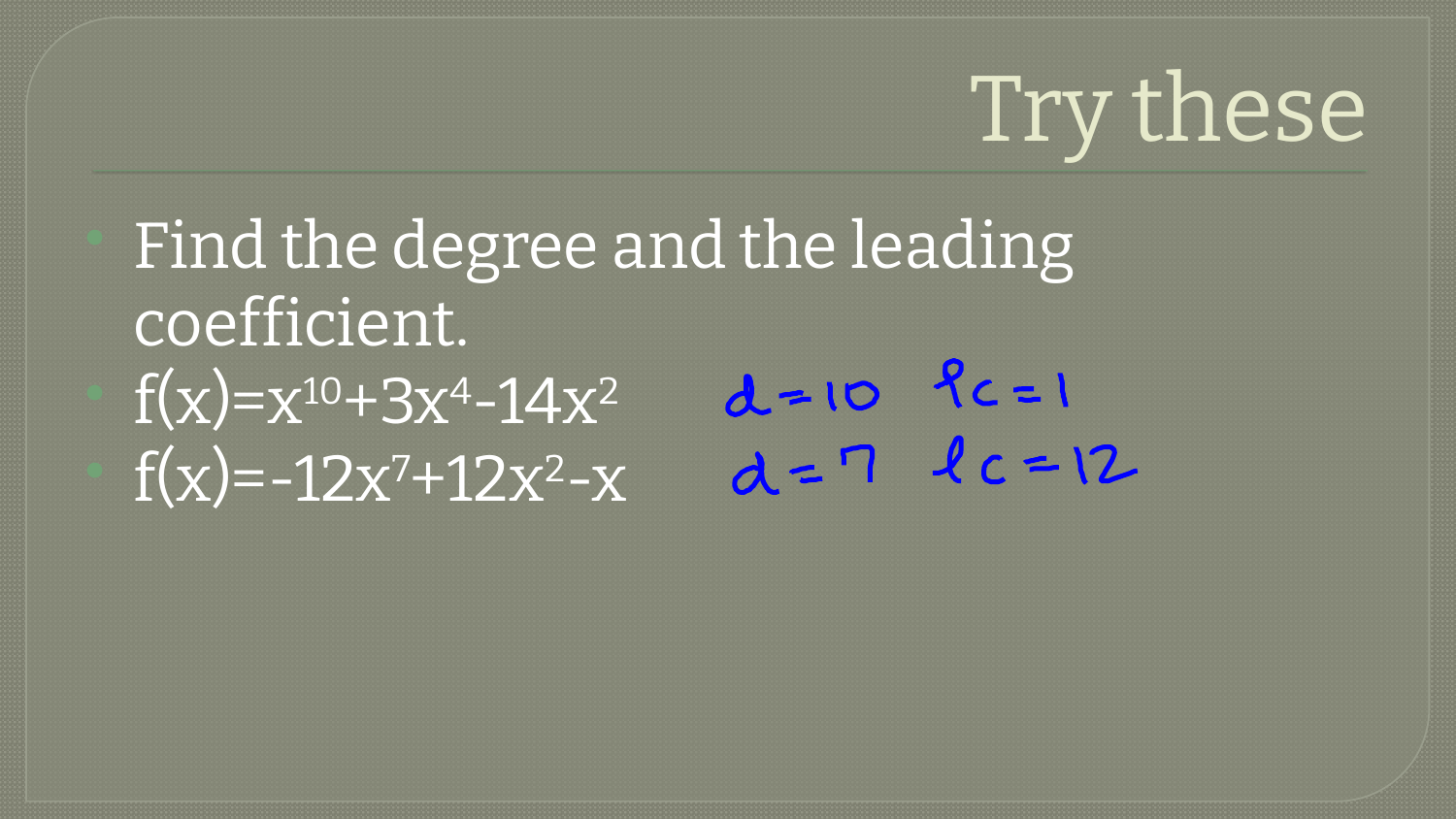

# Try these
Find the degree and the leading coefficient.
f(x)=x10+3x4-14x2
f(x)=-12x7+12x2-x